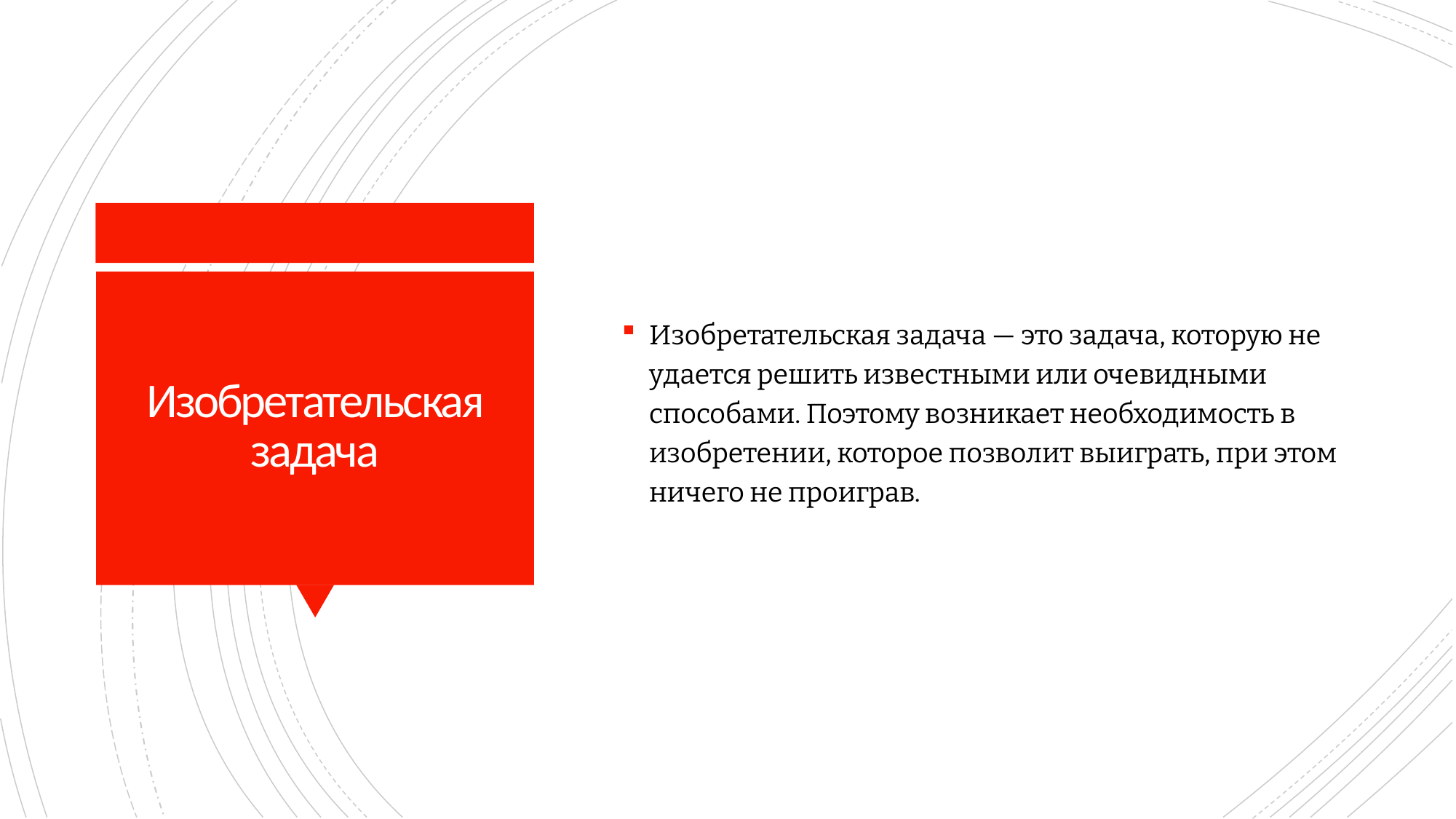

Изобретательская задача — это задача, которую не удается решить известными или очевидными способами. Поэтому возникает необходимость в изобретении, которое позволит выиграть, при этом ничего не проиграв.
# Изобретательская задача